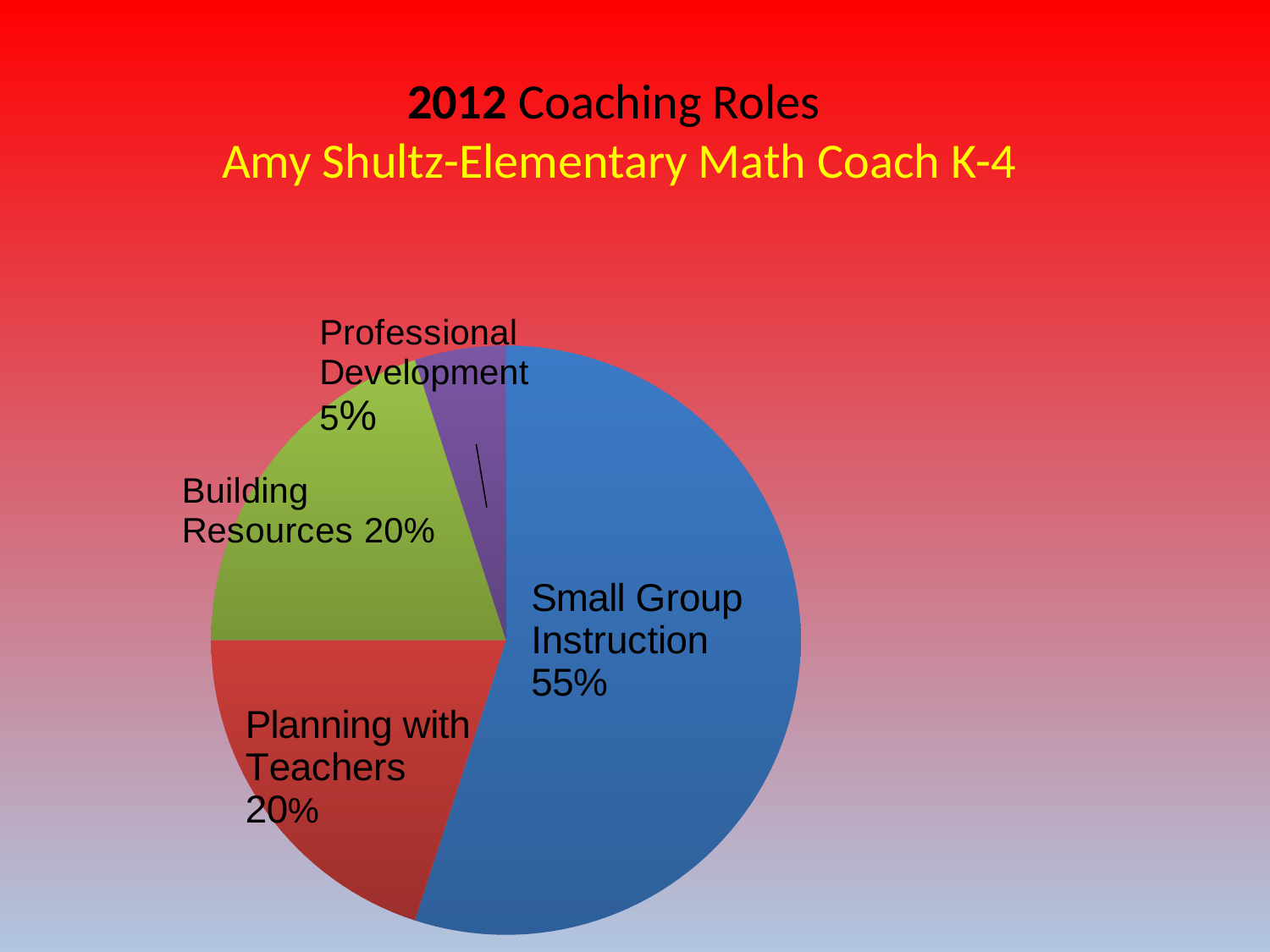

# 2012 Coaching Roles Amy Shultz-Elementary Math Coach K-4

### Chart

| Category | Sales |
|---|---|
| Small Group Instruction | 0.55 |
| Planning With Teachers | 0.2 |
| Building resources | 0.2 |
| Professional Development | 0.05 |